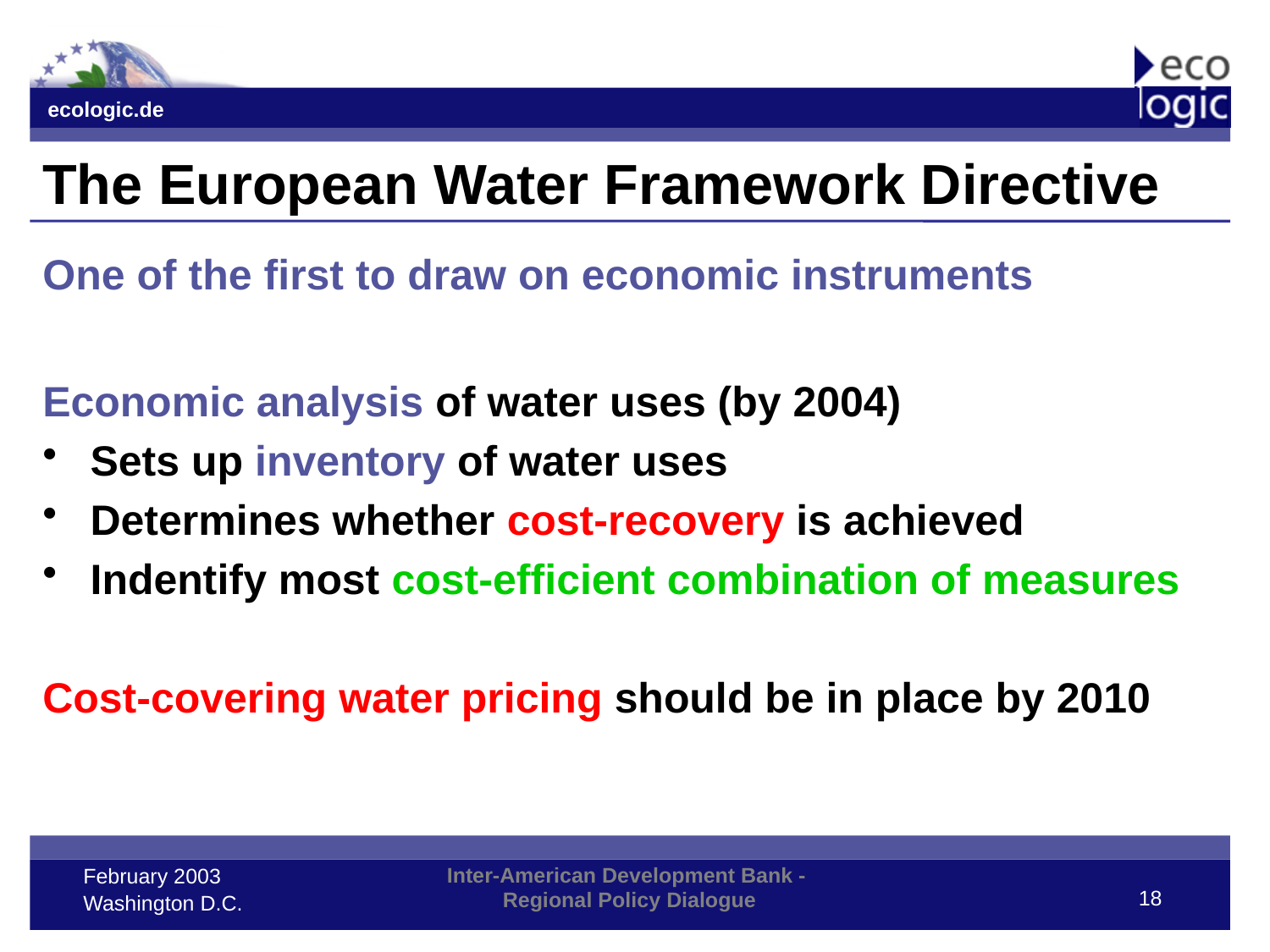

# The European Water Framework Directive
One of the first to draw on economic instruments

Economic analysis of water uses (by 2004)
Sets up inventory of water uses
Determines whether cost-recovery is achieved
Indentify most cost-efficient combination of measures

Cost-covering water pricing should be in place by 2010
18